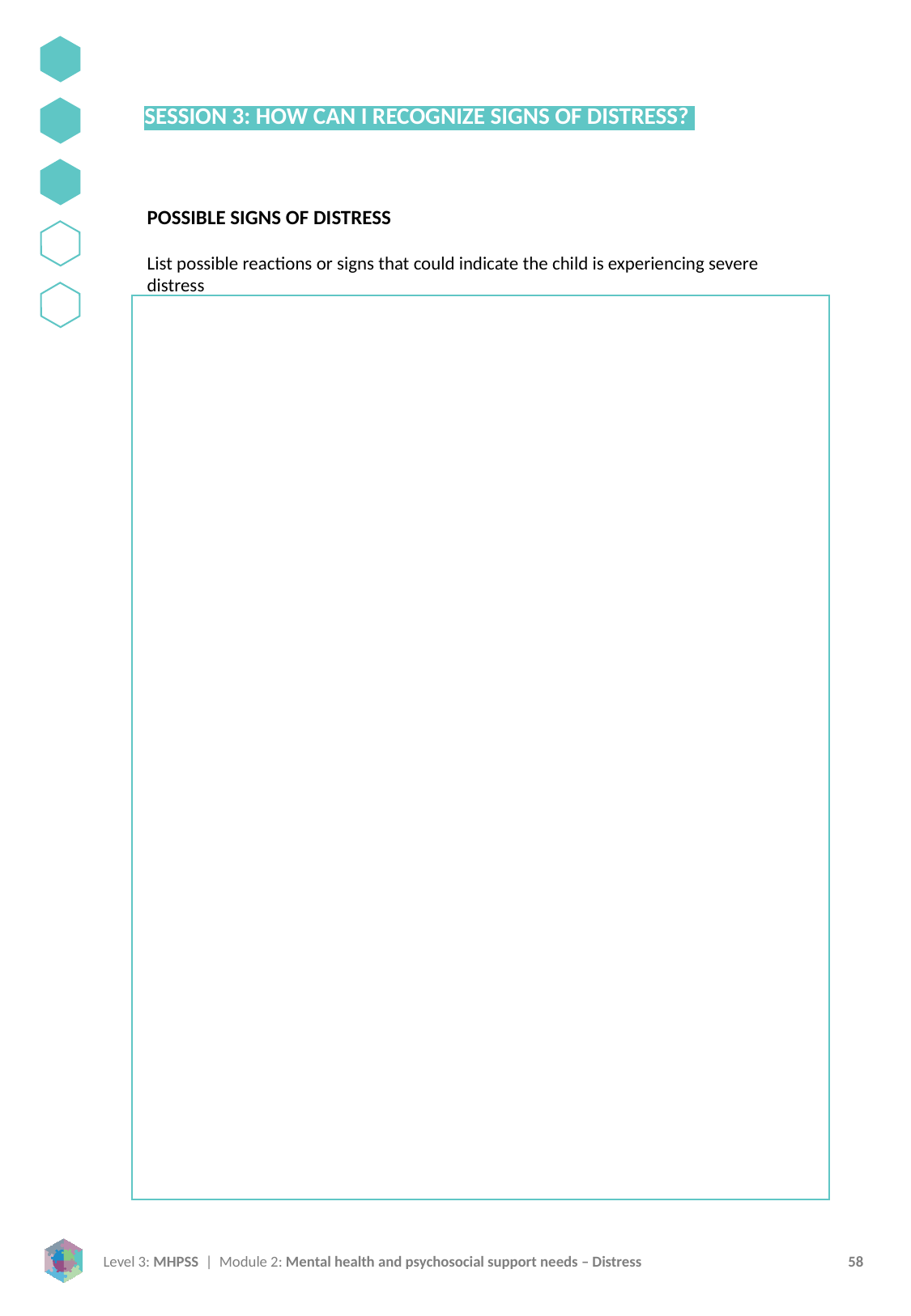

SESSION 3: HOW CAN I RECOGNIZE SIGNS OF DISTRESS?

POSSIBLE SIGNS OF DISTRESS

List possible reactions or signs that could indicate the child is experiencing severe distress